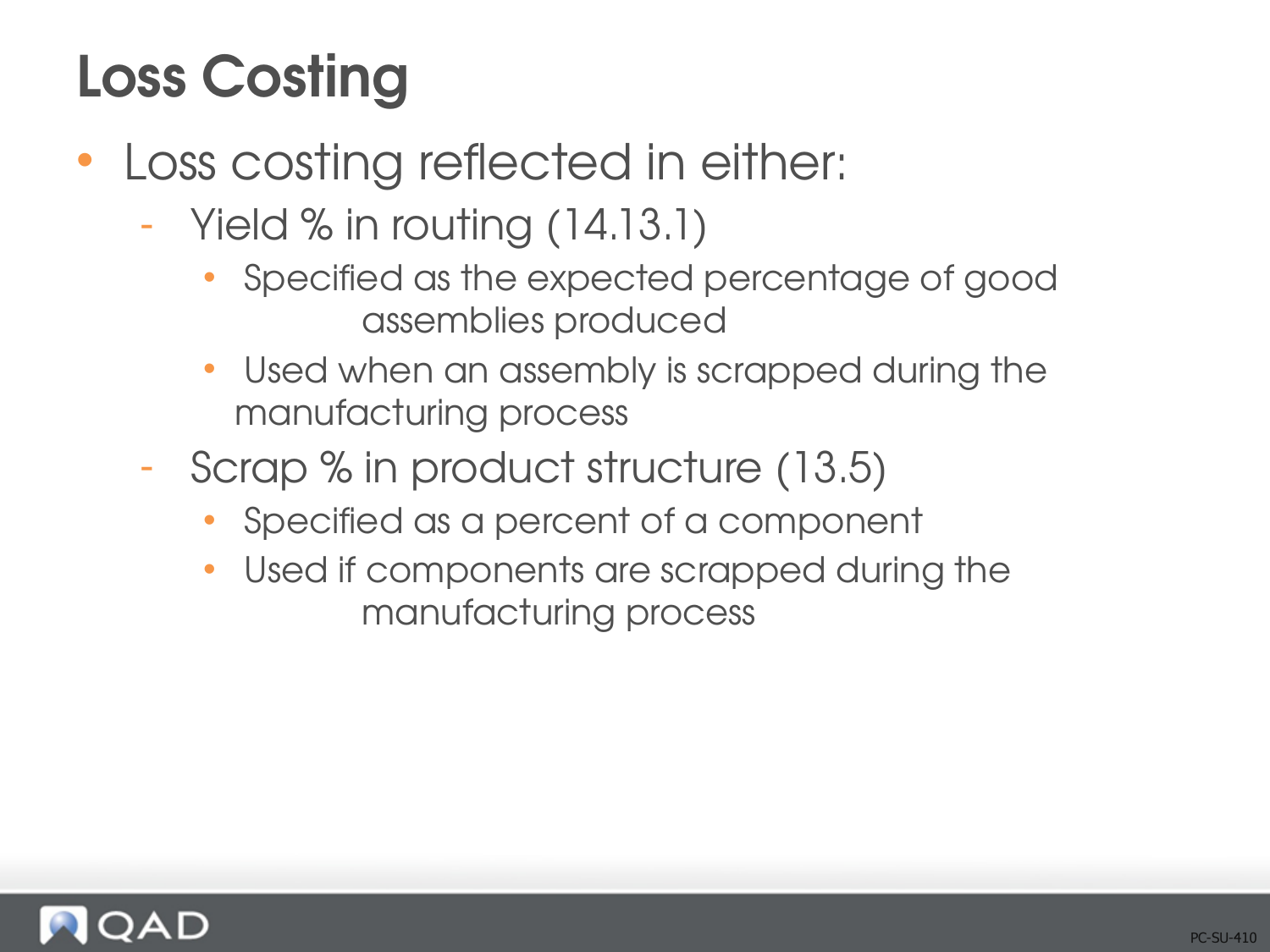

# Loss Costing
Loss costing reflected in either:
 Yield % in routing (14.13.1)
 Specified as the expected percentage of good 		assemblies produced
 Used when an assembly is scrapped during the 	manufacturing process
 Scrap % in product structure (13.5)
 Specified as a percent of a component
 Used if components are scrapped during the 		manufacturing process
PC-SU-410